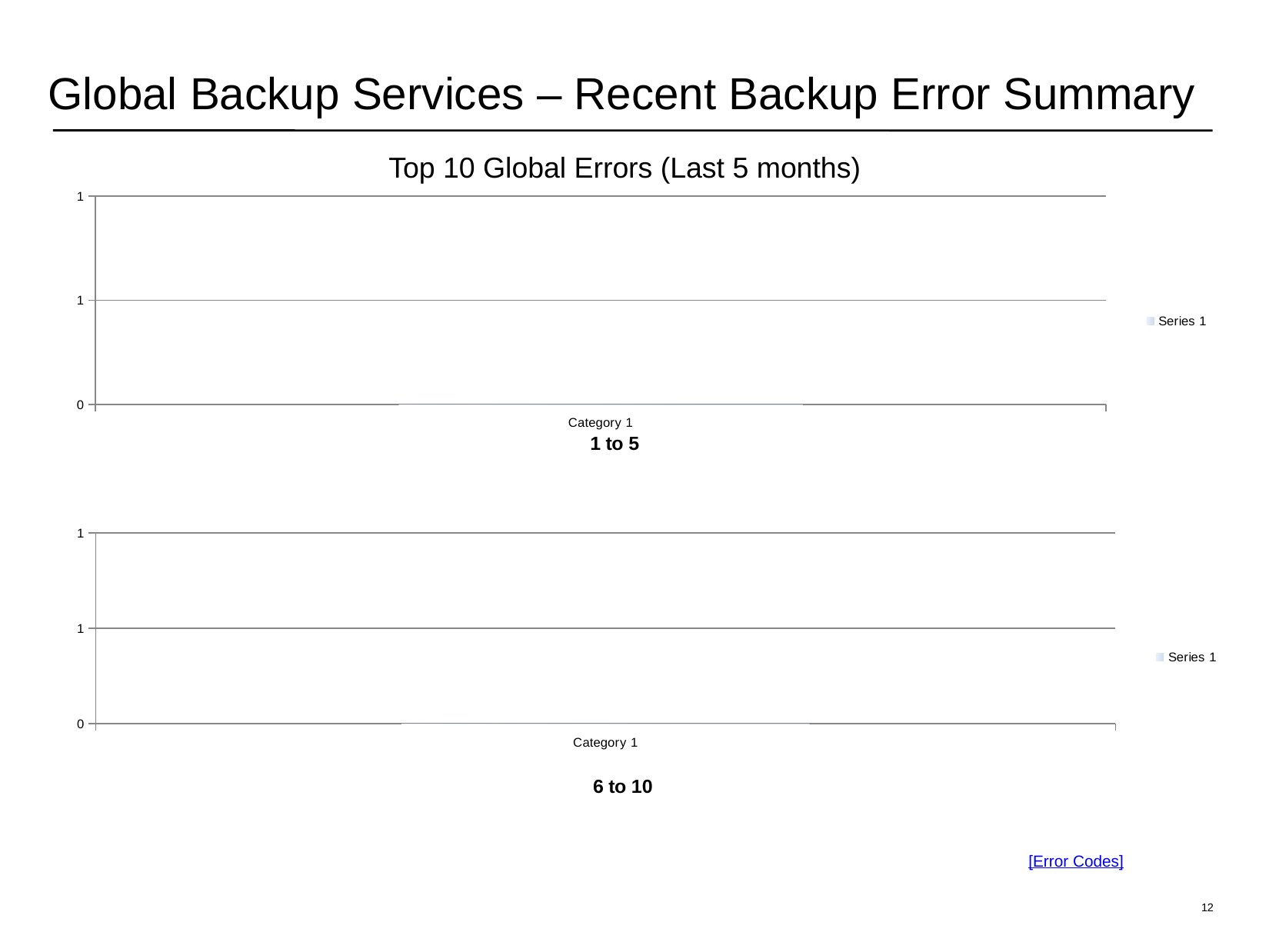

# Global Backup Services – Recent Backup Error Summary
Top 10 Global Errors (Last 5 months)

### Chart: 1 to 5

| Category | Series 1 |
|---|---|
| Category 1 | 0.0 |

### Chart: 6 to 10

| Category | Series 1 |
|---|---|
| Category 1 | 0.0 |
[Error Codes]
12